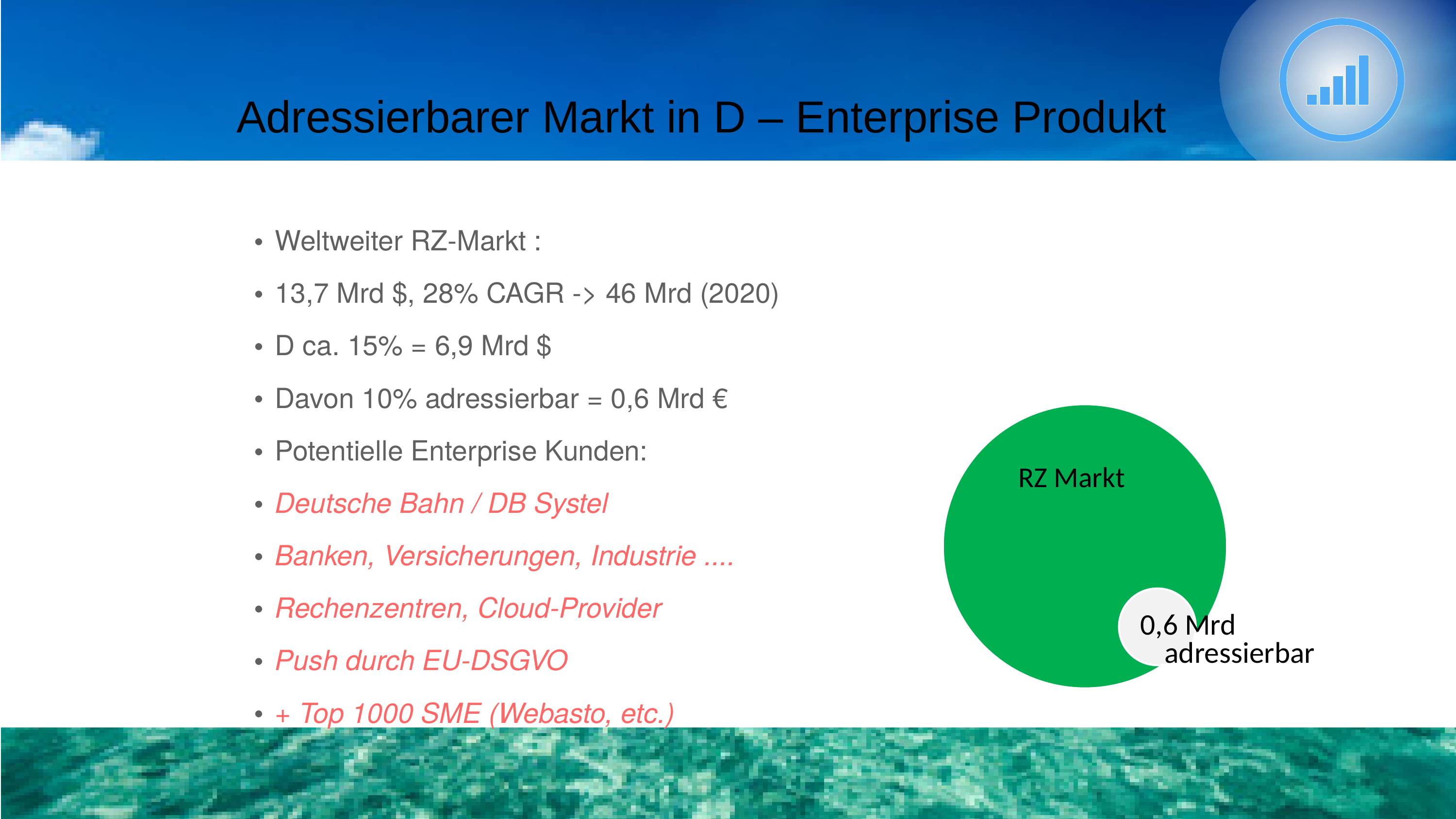

Adressierbarer Markt in D – Enterprise Produkt

Weltweiter RZ-Markt :
13,7 Mrd $, 28% CAGR -> 46 Mrd (2020)
D ca. 15% = 6,9 Mrd $
Davon 10% adressierbar = 0,6 Mrd €
Potentielle Enterprise Kunden:
Deutsche Bahn / DB Systel
Banken, Versicherungen, Industrie ....
Rechenzentren, Cloud-Provider
Push durch EU-DSGVO
+ Top 1000 SME (Webasto, etc.)

RZ Markt

0,6 Mrd
adressierbar